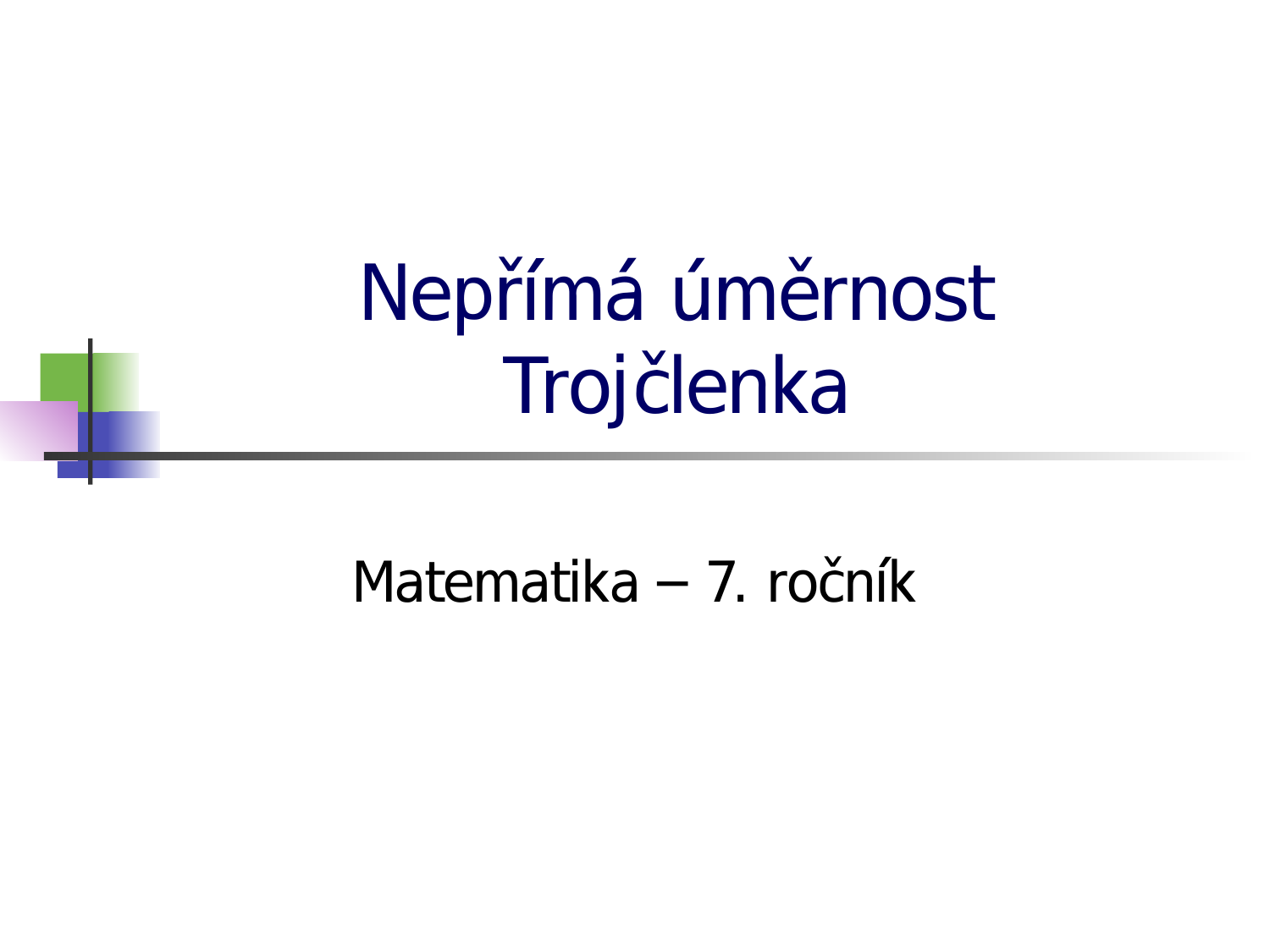

# Nepřímá úměrnost Trojčlenka
Matematika – 7. ročník